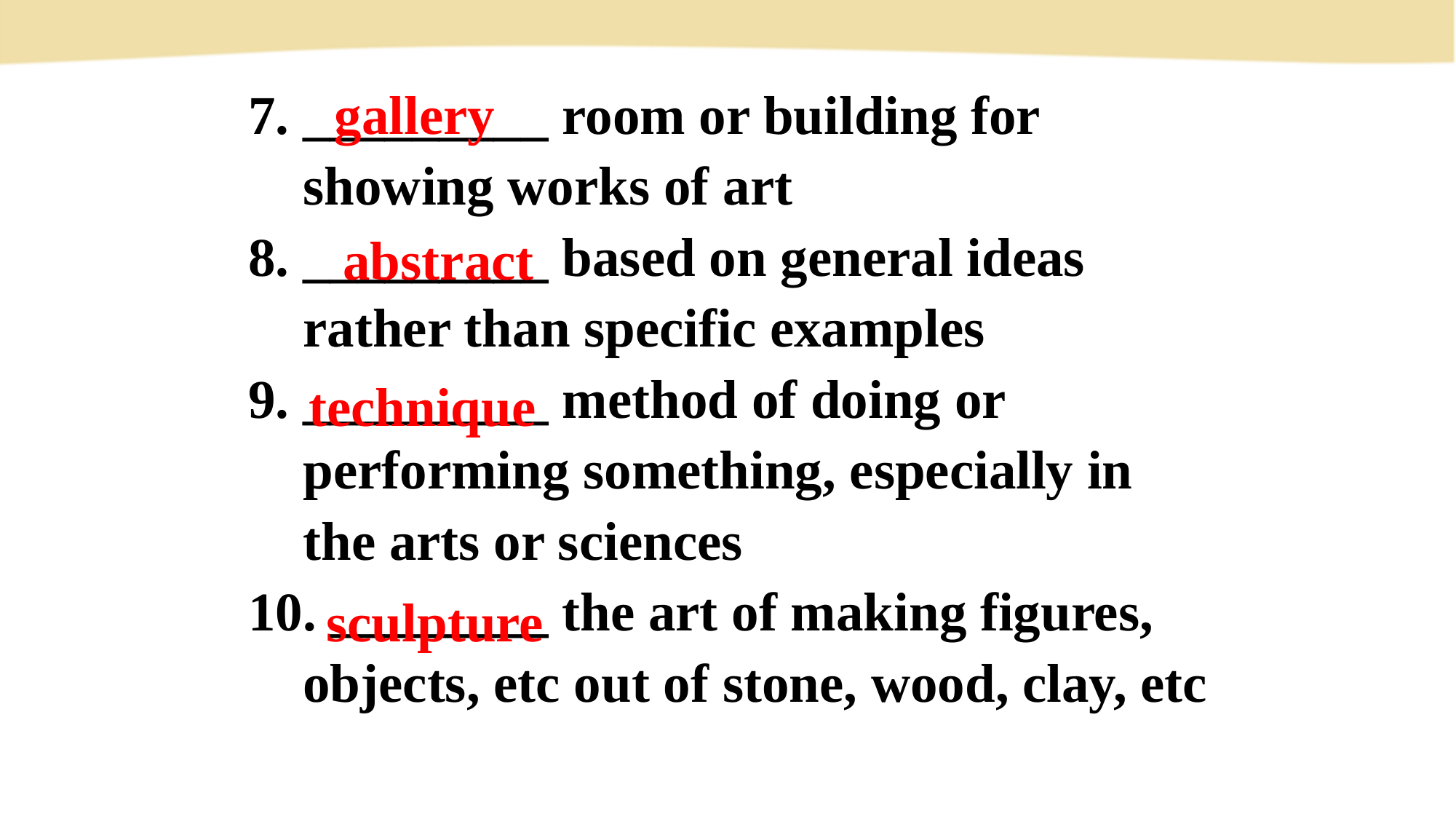

7. _________ room or building for
    showing works of art
8. _________ based on general ideas
    rather than specific examples
9. _________ method of doing or
    performing something, especially in
    the arts or sciences
10. ________ the art of making figures,
    objects, etc out of stone, wood, clay, etc
gallery
abstract
technique
sculpture